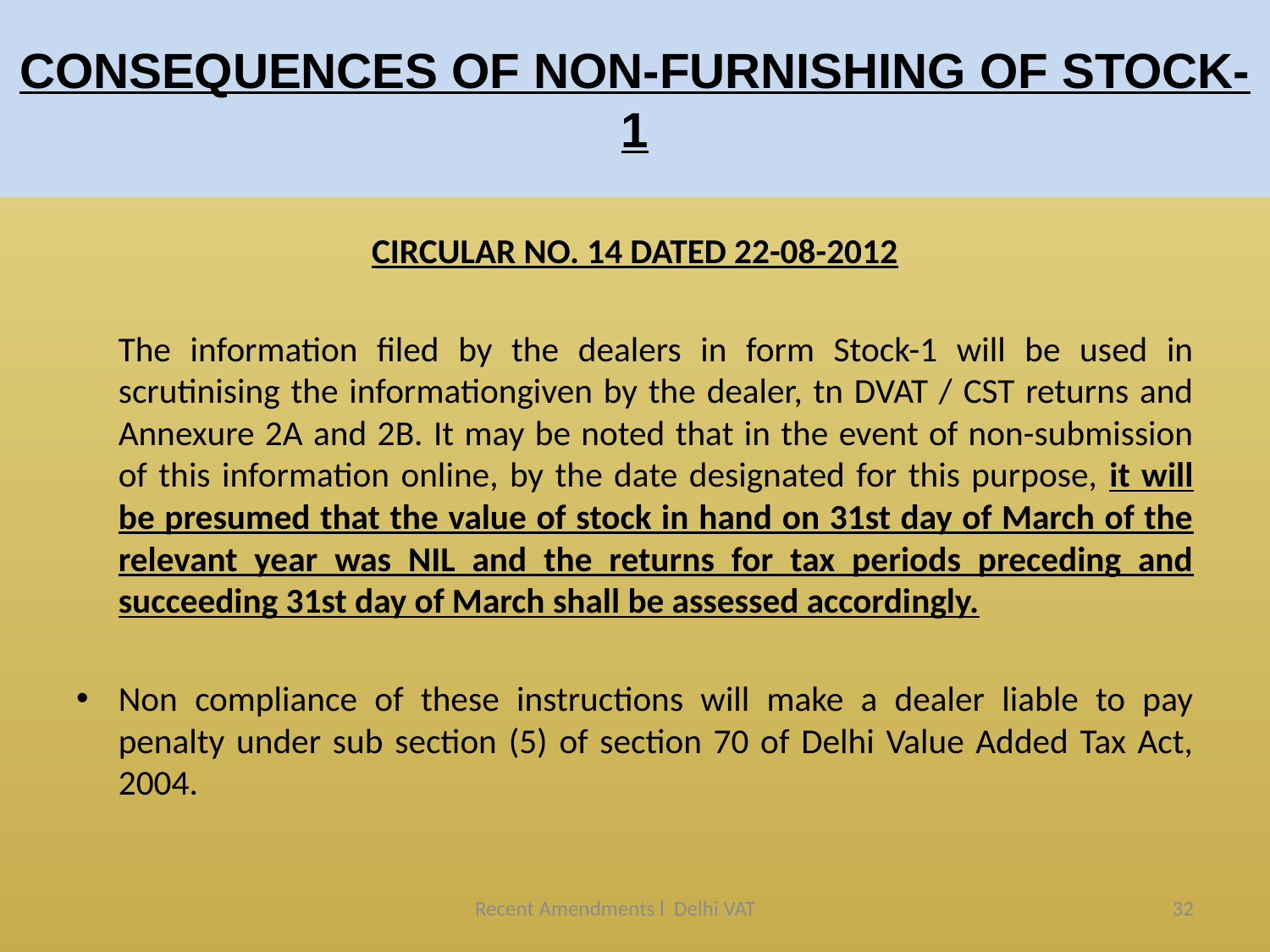

# CONSEQUENCES OF NON-FURNISHING OF STOCK-1
CIRCULAR NO. 14 DATED 22-08-2012

	The information filed by the dealers in form Stock-1 will be used in scrutinising the informationgiven by the dealer, tn DVAT / CST returns and Annexure 2A and 2B. It may be noted that in the event of non-submission of this information online, by the date designated for this purpose, it will be presumed that the value of stock in hand on 31st day of March of the relevant year was NIL and the returns for tax periods preceding and succeeding 31st day of March shall be assessed accordingly.

Non compliance of these instructions will make a dealer liable to pay penalty under sub section (5) of section 70 of Delhi Value Added Tax Act, 2004.
Recent Amendments l  Delhi VAT
32